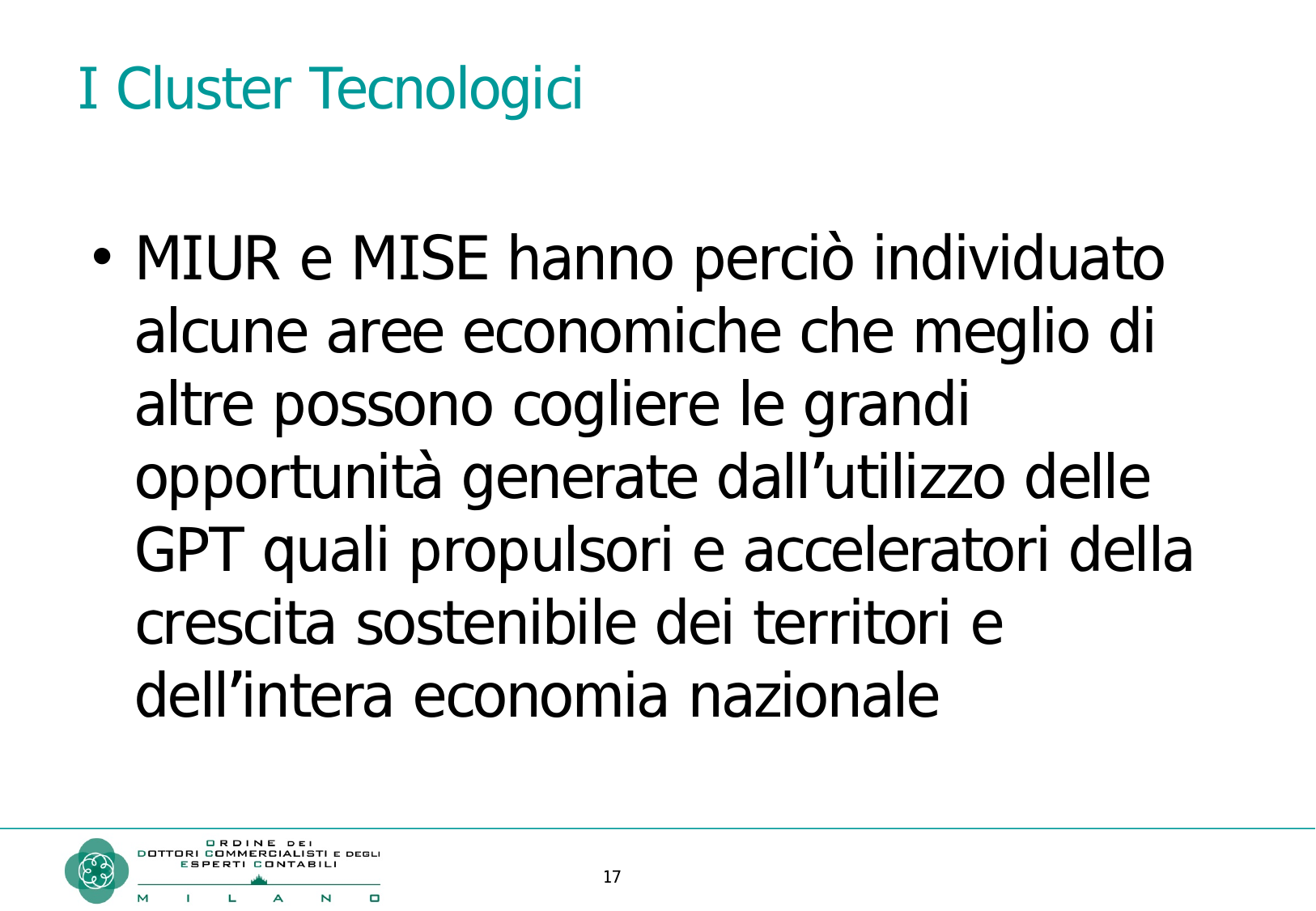

# I Cluster Tecnologici
MIUR e MISE hanno perciò individuato alcune aree economiche che meglio di altre possono cogliere le grandi opportunità generate dall’utilizzo delle GPT quali propulsori e acceleratori della crescita sostenibile dei territori e dell’intera economia nazionale